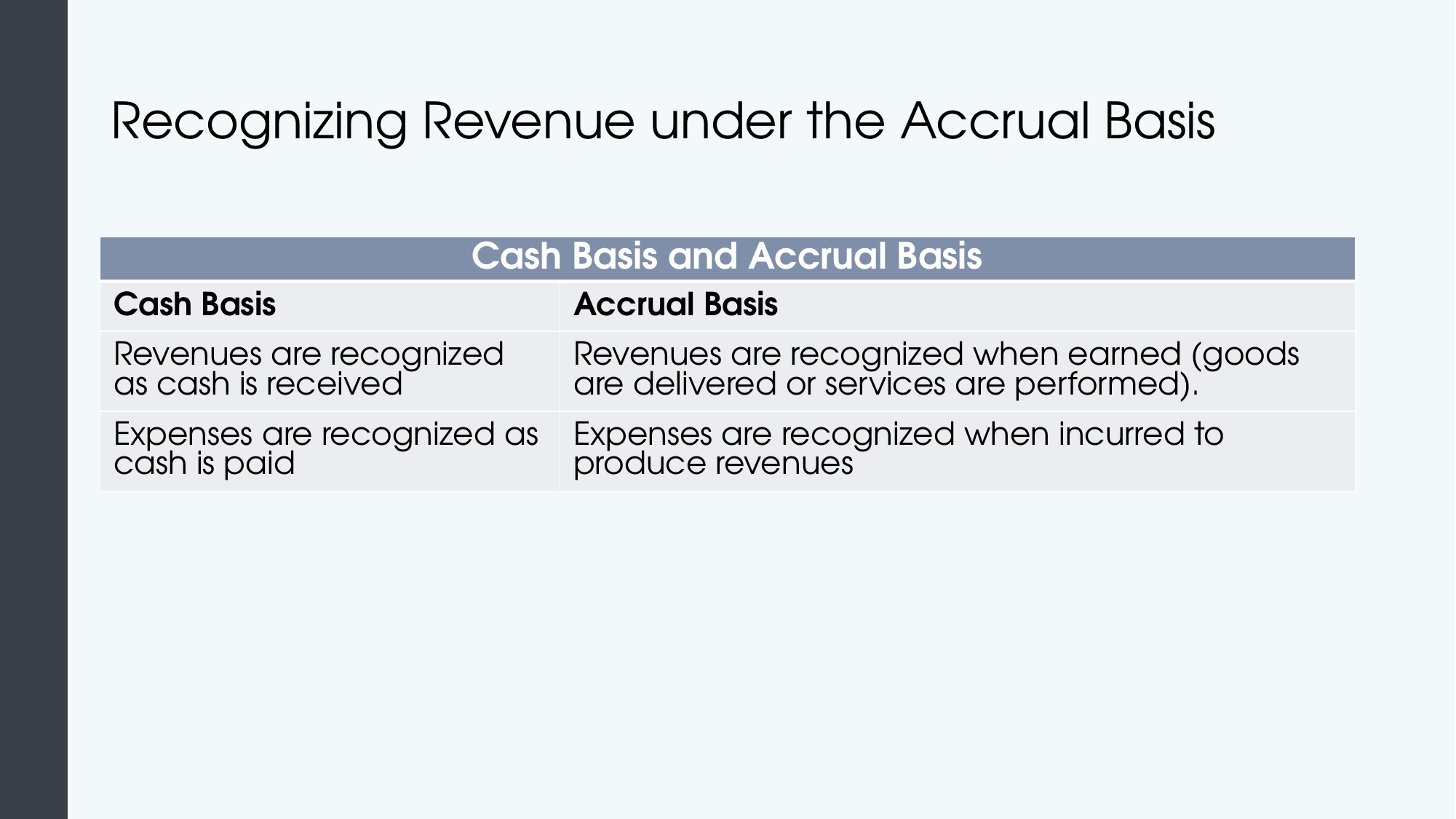

# Recognizing Revenue under the Accrual Basis
| Cash Basis and Accrual Basis |  |
| --- | --- |
| Cash Basis | Accrual Basis |
| Revenues are recognized as cash is received | Revenues are recognized when earned (goods are delivered or services are performed). |
| Expenses are recognized as cash is paid | Expenses are recognized when incurred to produce revenues |